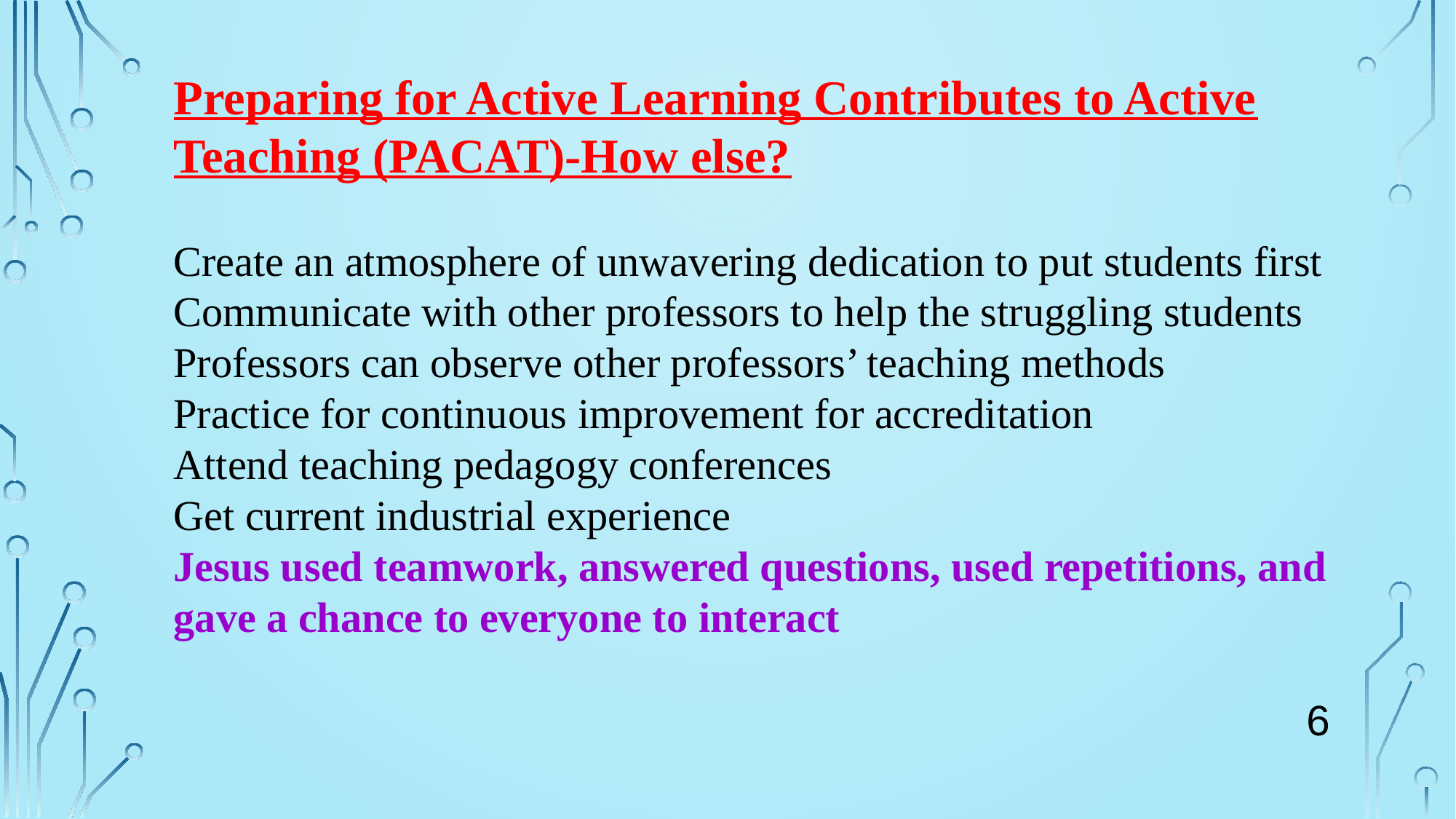

Preparing for Active Learning Contributes to Active Teaching (PACAT)-How else?

Create an atmosphere of unwavering dedication to put students first
Communicate with other professors to help the struggling students
Professors can observe other professors’ teaching methods
Practice for continuous improvement for accreditation
Attend teaching pedagogy conferences
Get current industrial experience
Jesus used teamwork, answered questions, used repetitions, and gave a chance to everyone to interact

6